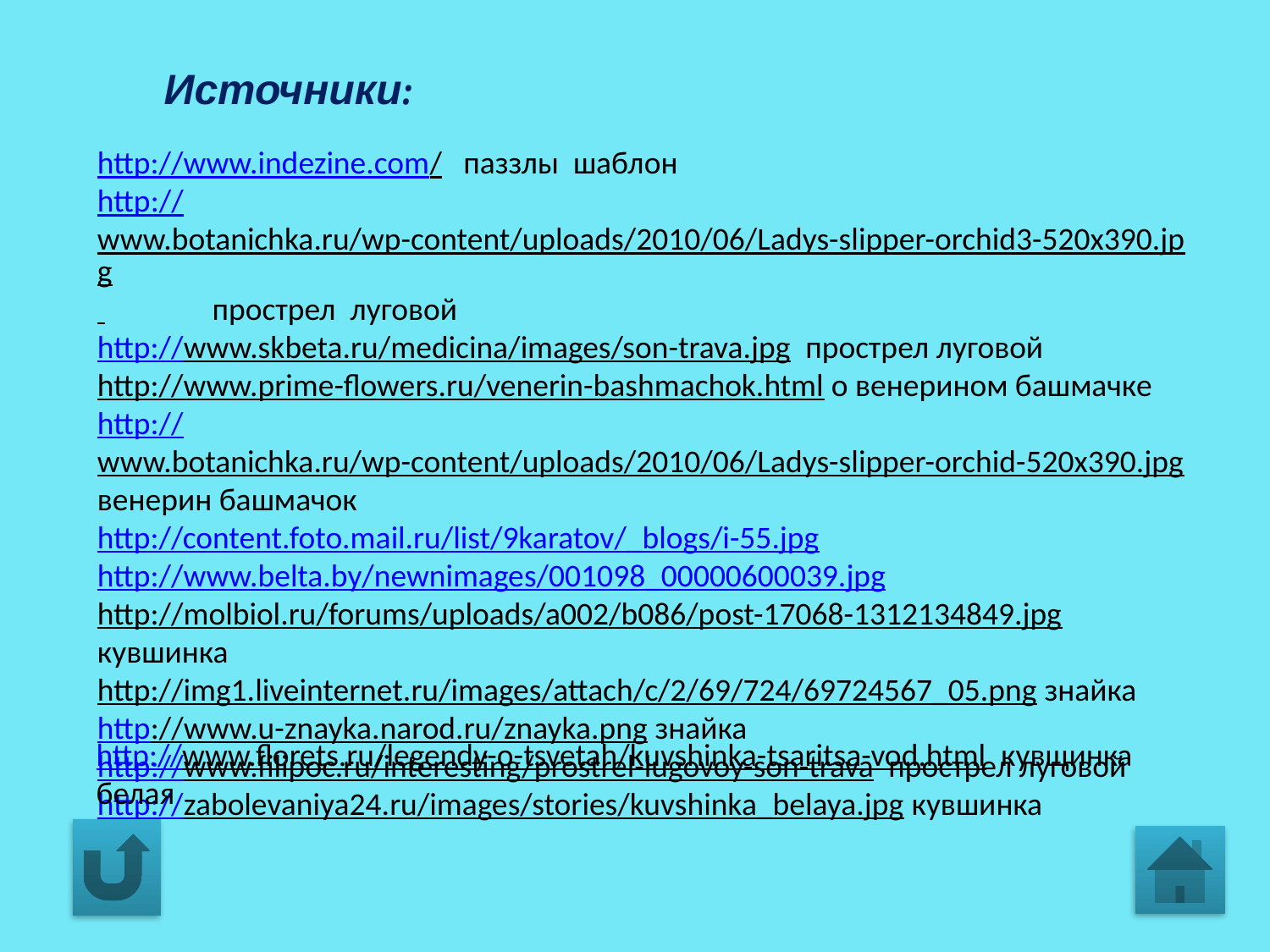

Источники:
http://www.indezine.com/   паззлы  шаблон
http://www.botanichka.ru/wp-content/uploads/2010/06/Ladys-slipper-orchid3-520x390.jpg                прострел  луговой
http://www.skbeta.ru/medicina/images/son-trava.jpg  прострел луговой
http://www.prime-flowers.ru/venerin-bashmachok.html о венерином башмачке
http://www.botanichka.ru/wp-content/uploads/2010/06/Ladys-slipper-orchid-520x390.jpg венерин башмачок
http://content.foto.mail.ru/list/9karatov/_blogs/i-55.jpg
http://www.belta.by/newnimages/001098_00000600039.jpg
http://molbiol.ru/forums/uploads/a002/b086/post-17068-1312134849.jpg кувшинка
http://img1.liveinternet.ru/images/attach/c/2/69/724/69724567_05.png знайка http://www.u-znayka.narod.ru/znayka.png знайка
http://www.filipoc.ru/interesting/prostrel-lugovoy-son-trava  прострел луговой
http://zabolevaniya24.ru/images/stories/kuvshinka_belaya.jpg кувшинка

http://www.florets.ru/legendy-o-tsvetah/kuvshinka-tsaritsa-vod.html  кувщинка белая